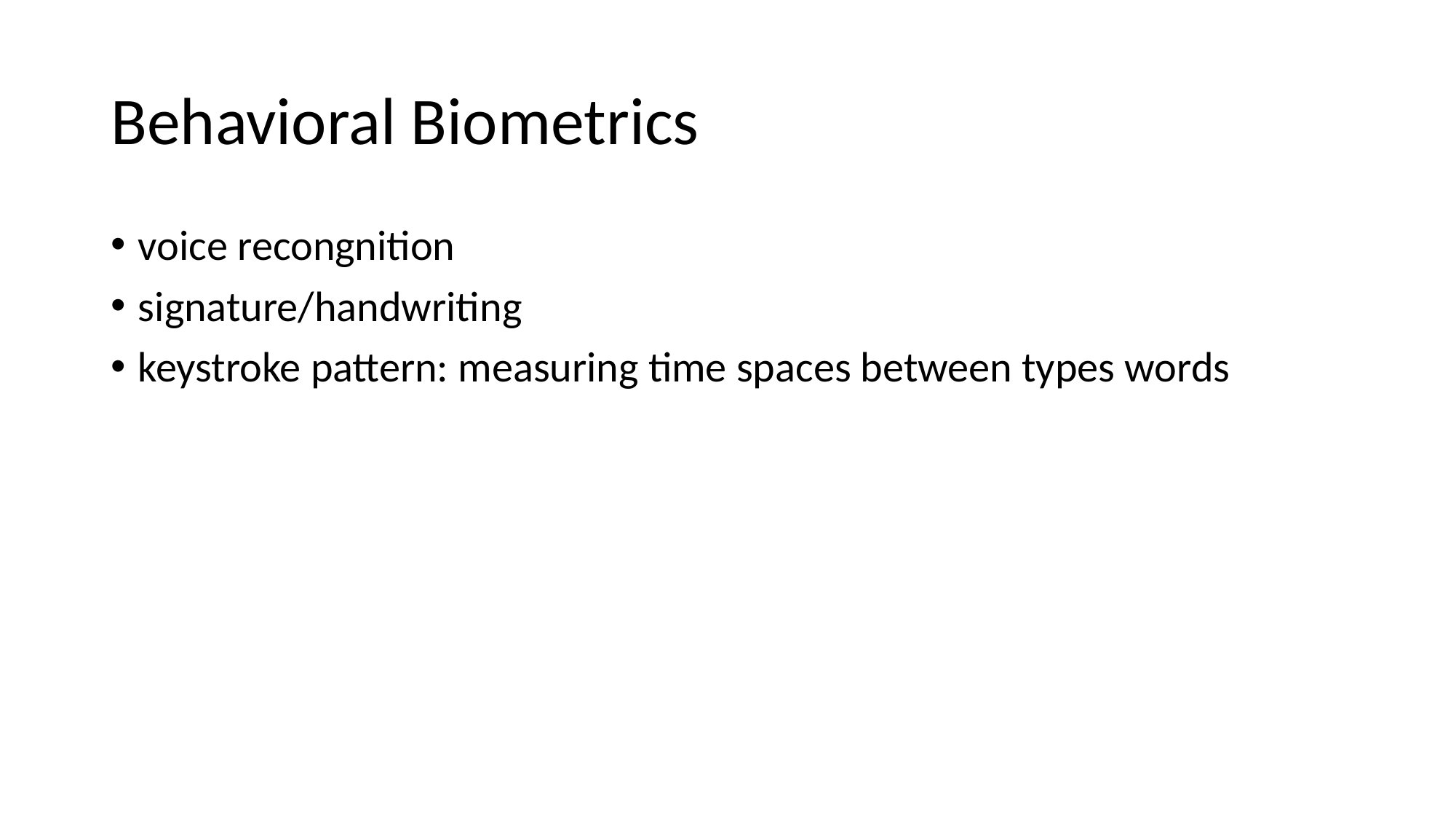

# Behavioral Biometrics
voice recongnition
signature/handwriting
keystroke pattern: measuring time spaces between types words